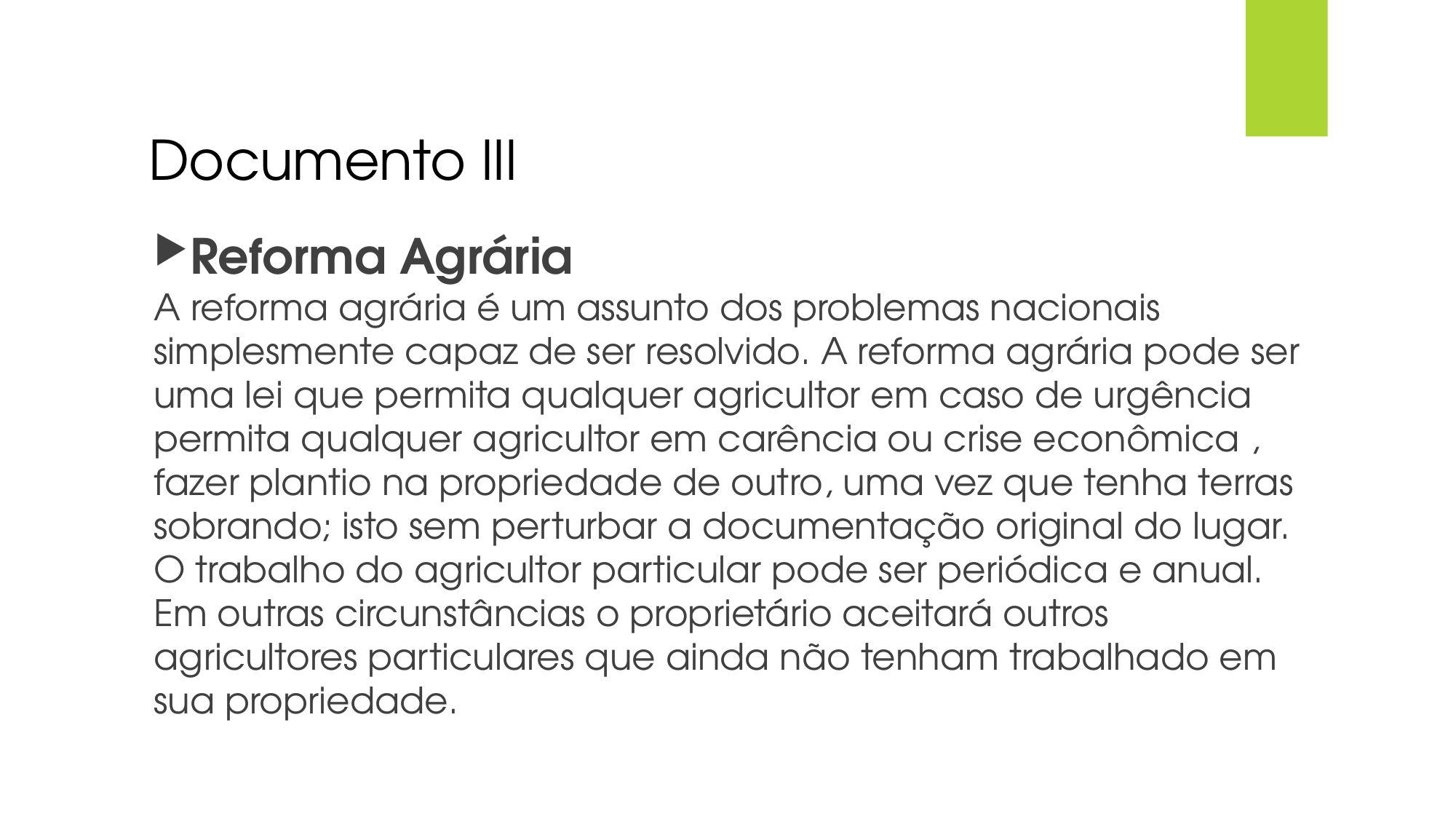

Documento III
Reforma Agrária
A reforma agrária é um assunto dos problemas nacionais simplesmente capaz de ser resolvido. A reforma agrária pode ser uma lei que permita qualquer agricultor em caso de urgência permita qualquer agricultor em carência ou crise econômica , fazer plantio na propriedade de outro, uma vez que tenha terras sobrando; isto sem perturbar a documentação original do lugar. O trabalho do agricultor particular pode ser periódica e anual. Em outras circunstâncias o proprietário aceitará outros agricultores particulares que ainda não tenham trabalhado em sua propriedade.